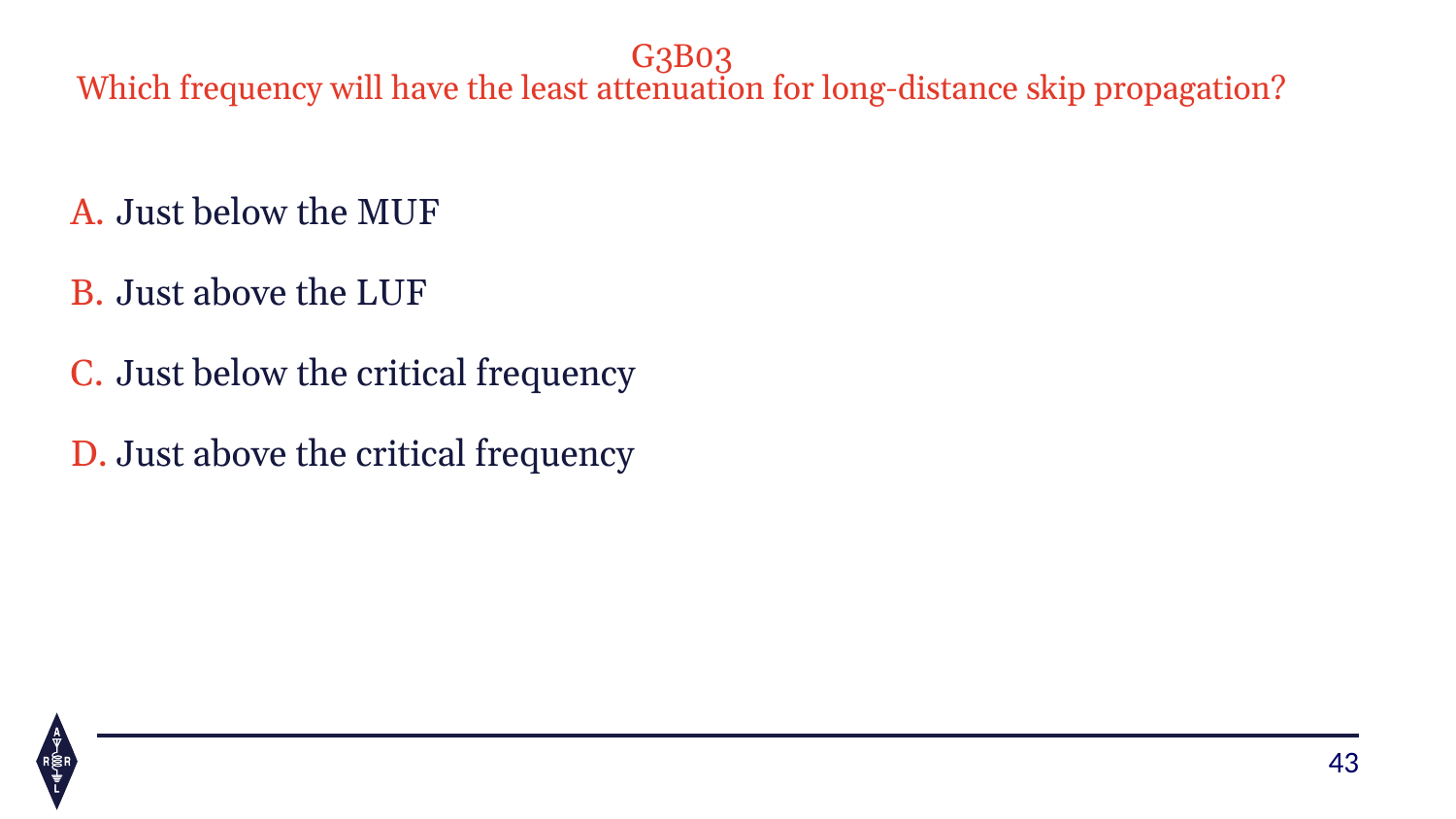

G3B03
Which frequency will have the least attenuation for long-distance skip propagation?
Just below the MUF
Just above the LUF
Just below the critical frequency
Just above the critical frequency
43